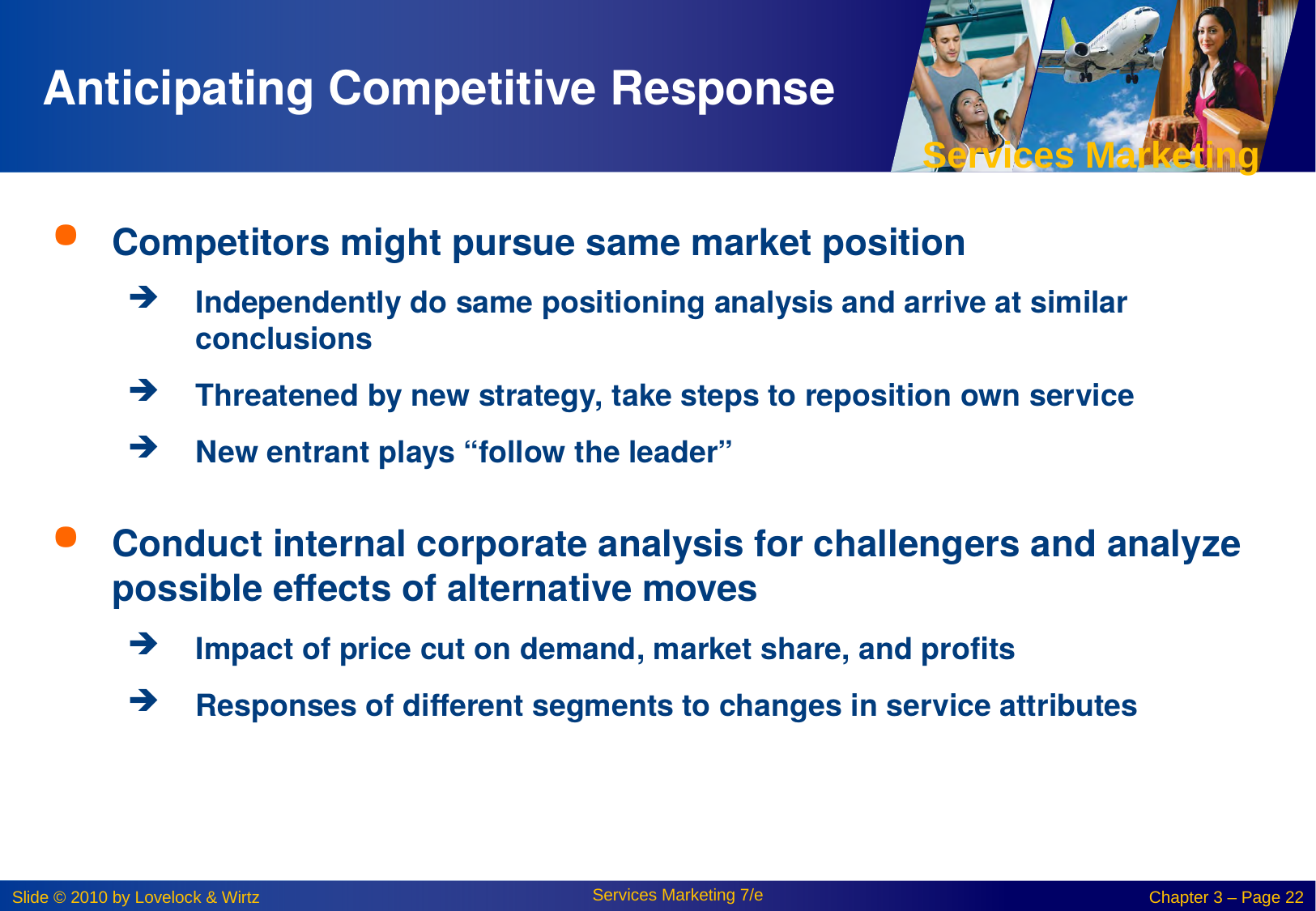

# Anticipating Competitive Response
Competitors might pursue same market position
Independently do same positioning analysis and arrive at similar conclusions
Threatened by new strategy, take steps to reposition own service
New entrant plays “follow the leader”
Conduct internal corporate analysis for challengers and analyze possible effects of alternative moves
Impact of price cut on demand, market share, and profits
Responses of different segments to changes in service attributes